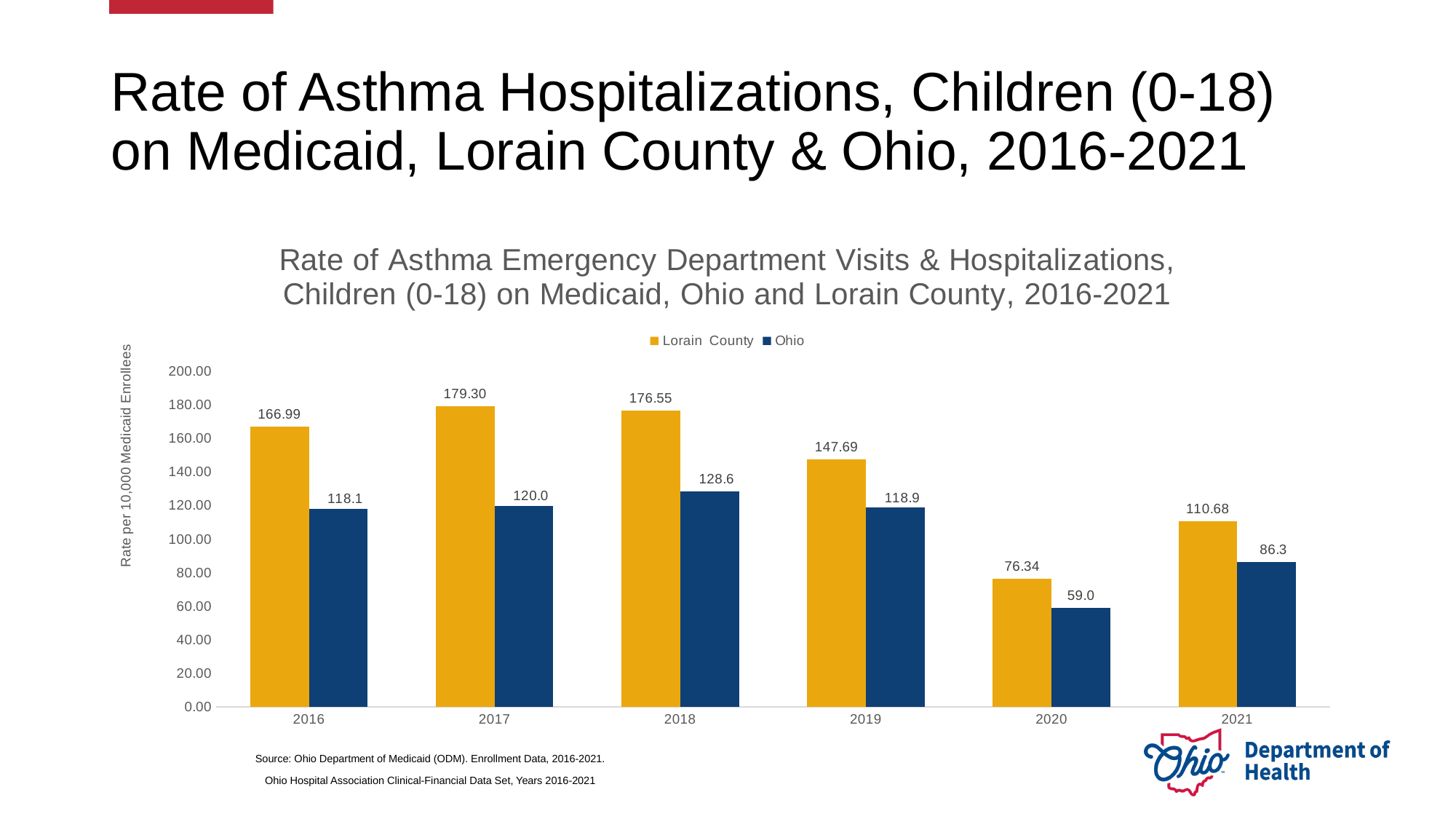

# Rate of Asthma Hospitalizations, Children (0-18) on Medicaid, Lorain County & Ohio, 2016-2021

### Chart: Rate of Asthma Emergency Department Visits & Hospitalizations, Children (0-18) on Medicaid, Ohio and Lorain County, 2016-2021

| Category | Lorain  County | Ohio |
|---|---|---|
| 2016 | 166.9932442312754 | 118.07072733668609 |
| 2017 | 179.30055032842182 | 120.00470323794849 |
| 2018 | 176.54856591949869 | 128.55001516651058 |
| 2019 | 147.68716329184468 | 118.8504883546206 |
| 2020 | 76.33587786259541 | 58.99600967982358 |
| 2021 | 110.67551266586248 | 86.30966146023712 |
Source: Ohio Department of Medicaid (ODM). Enrollment Data, 2016-2021.
Ohio Hospital Association Clinical-Financial Data Set, Years 2016-2021